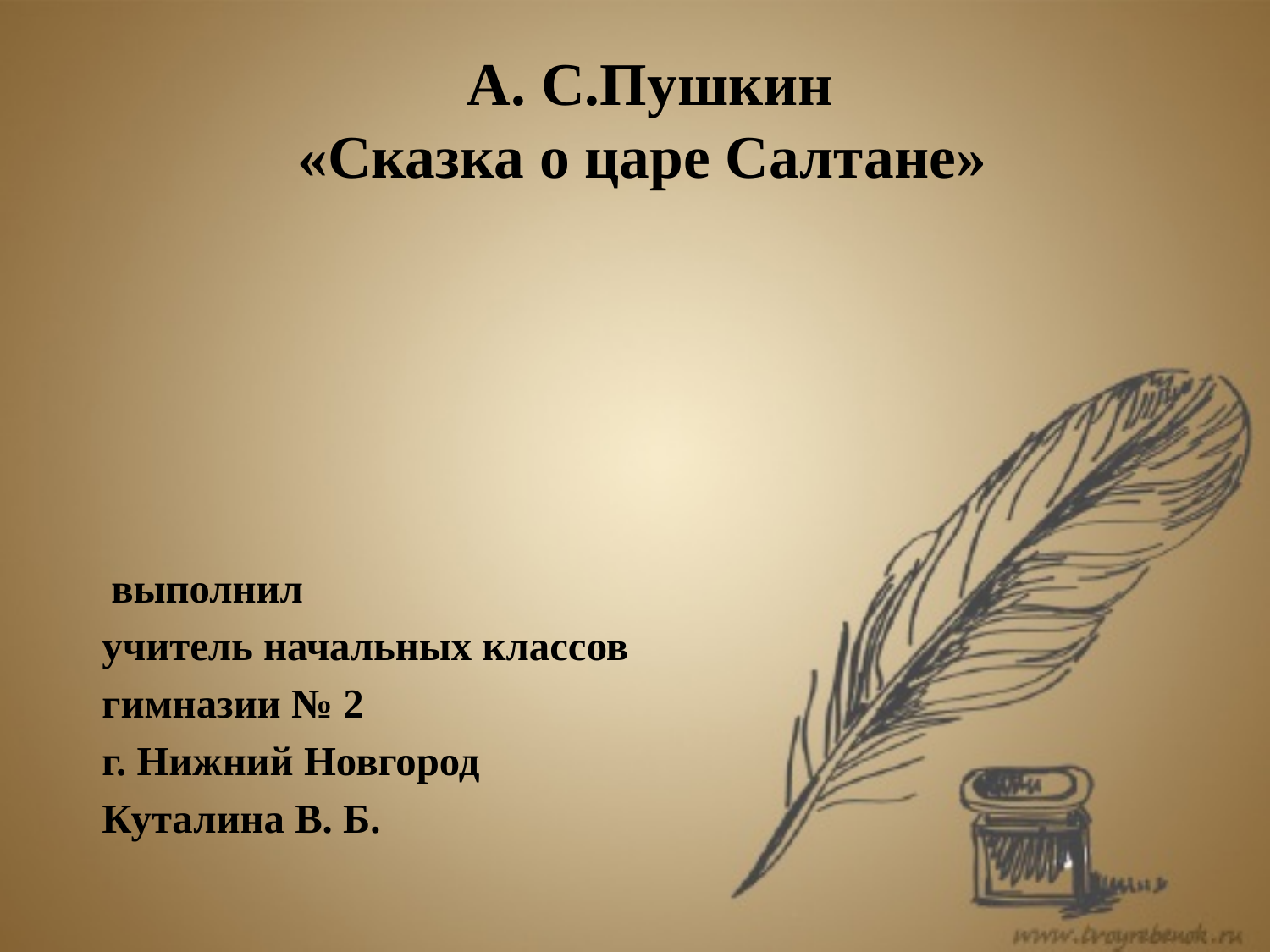

# А. С.Пушкин «Сказка о царе Салтане»
 выполнил
учитель начальных классов
гимназии № 2
г. Нижний Новгород
Куталина В. Б.